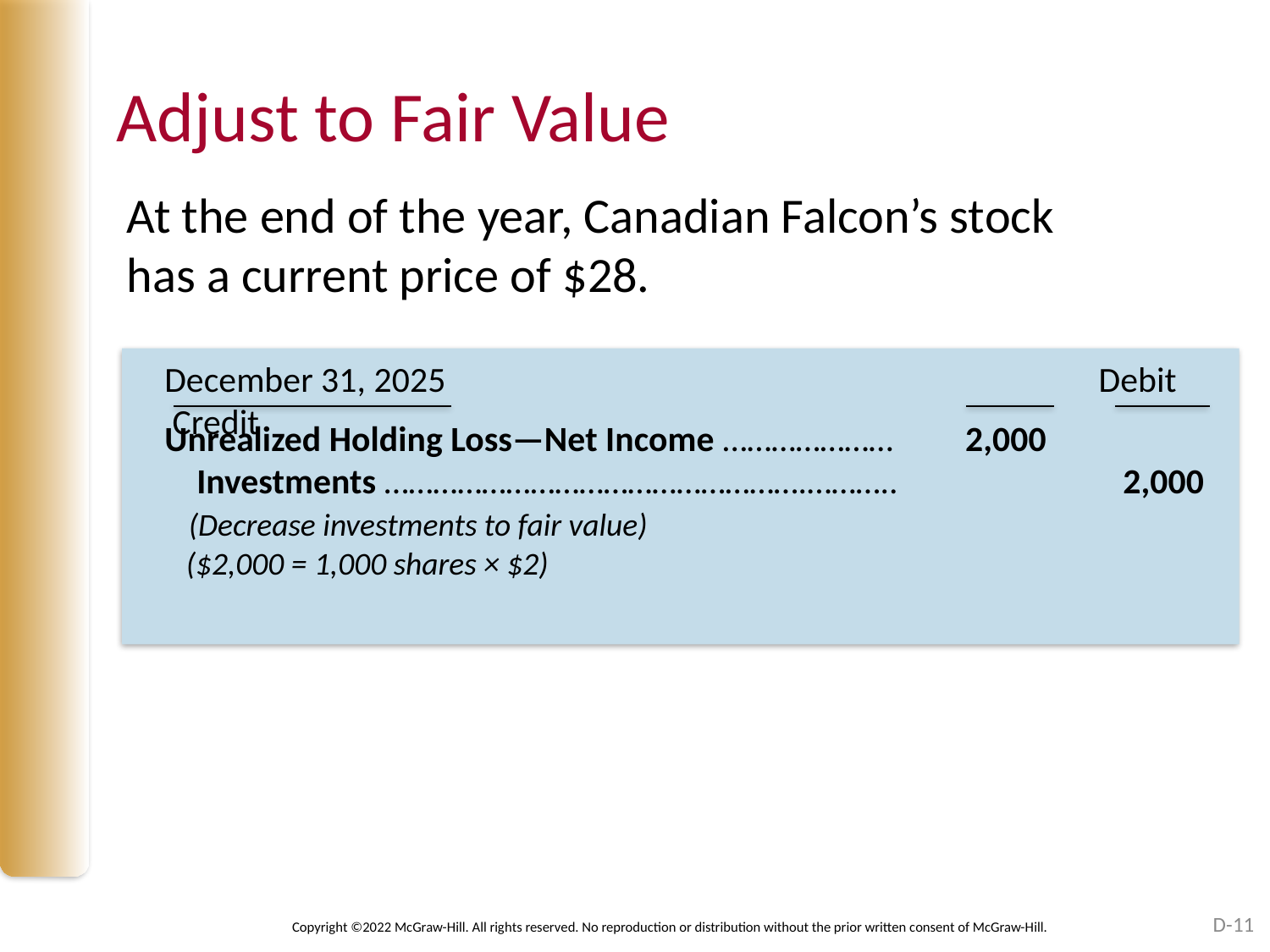

# Adjust to Fair Value
At the end of the year, Canadian Falcon’s stock has a current price of $28.

December 31, 2025    		                                                     Debit	        Credit
Unrealized Holding Loss—Net Income …………………         2,000
    Investments …………………………………………….………..                            2,000
   (Decrease investments to fair value)
   ($2,000 = 1,000 shares × $2)

D-11
Copyright ©2022 McGraw-Hill. All rights reserved. No reproduction or distribution without the prior written consent of McGraw-Hill.